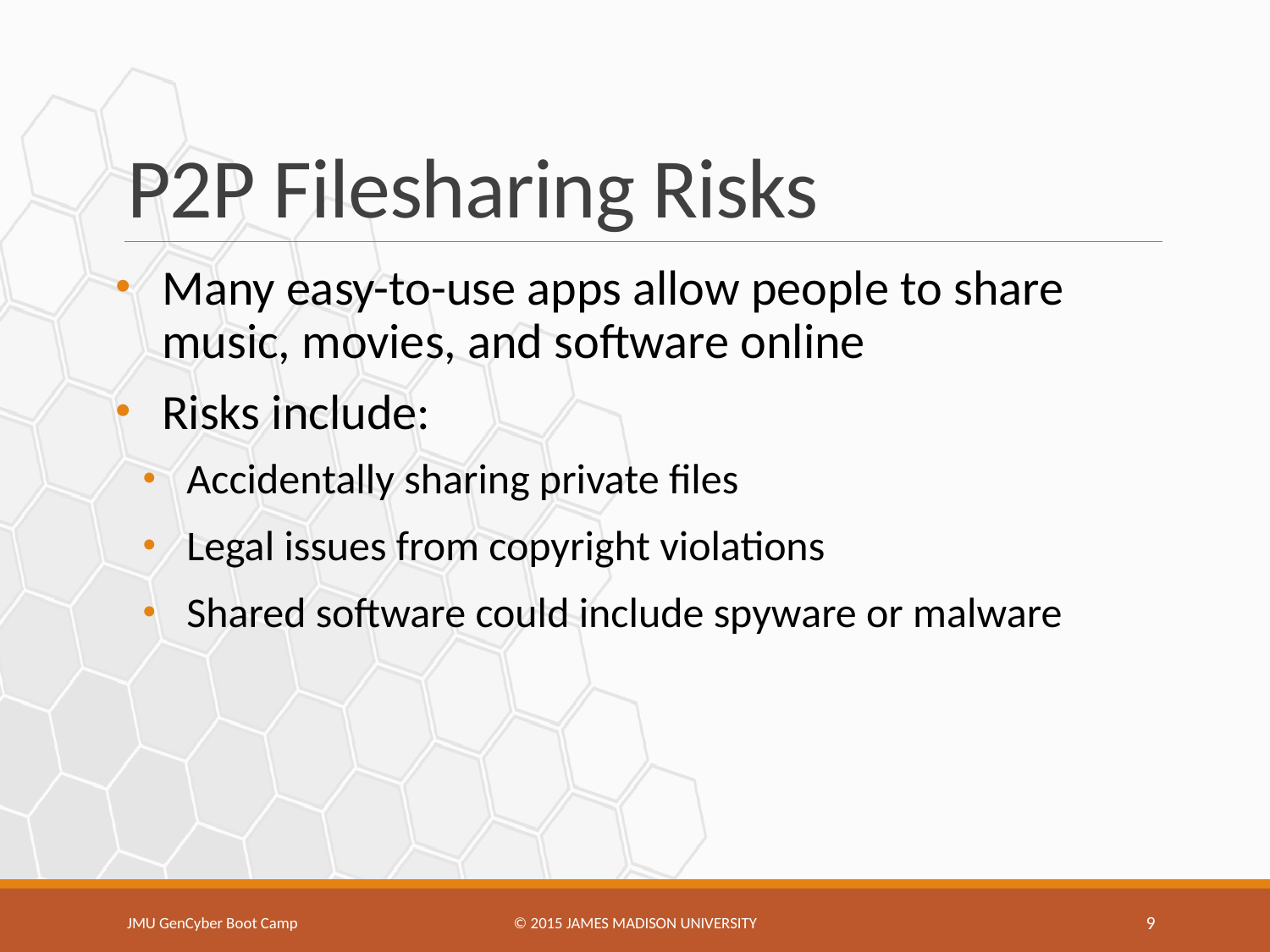

# P2P Filesharing Risks
Many easy-to-use apps allow people to share music, movies, and software online
Risks include:
Accidentally sharing private files
Legal issues from copyright violations
Shared software could include spyware or malware
JMU GenCyber Boot Camp
© 2015 James Madison university
9